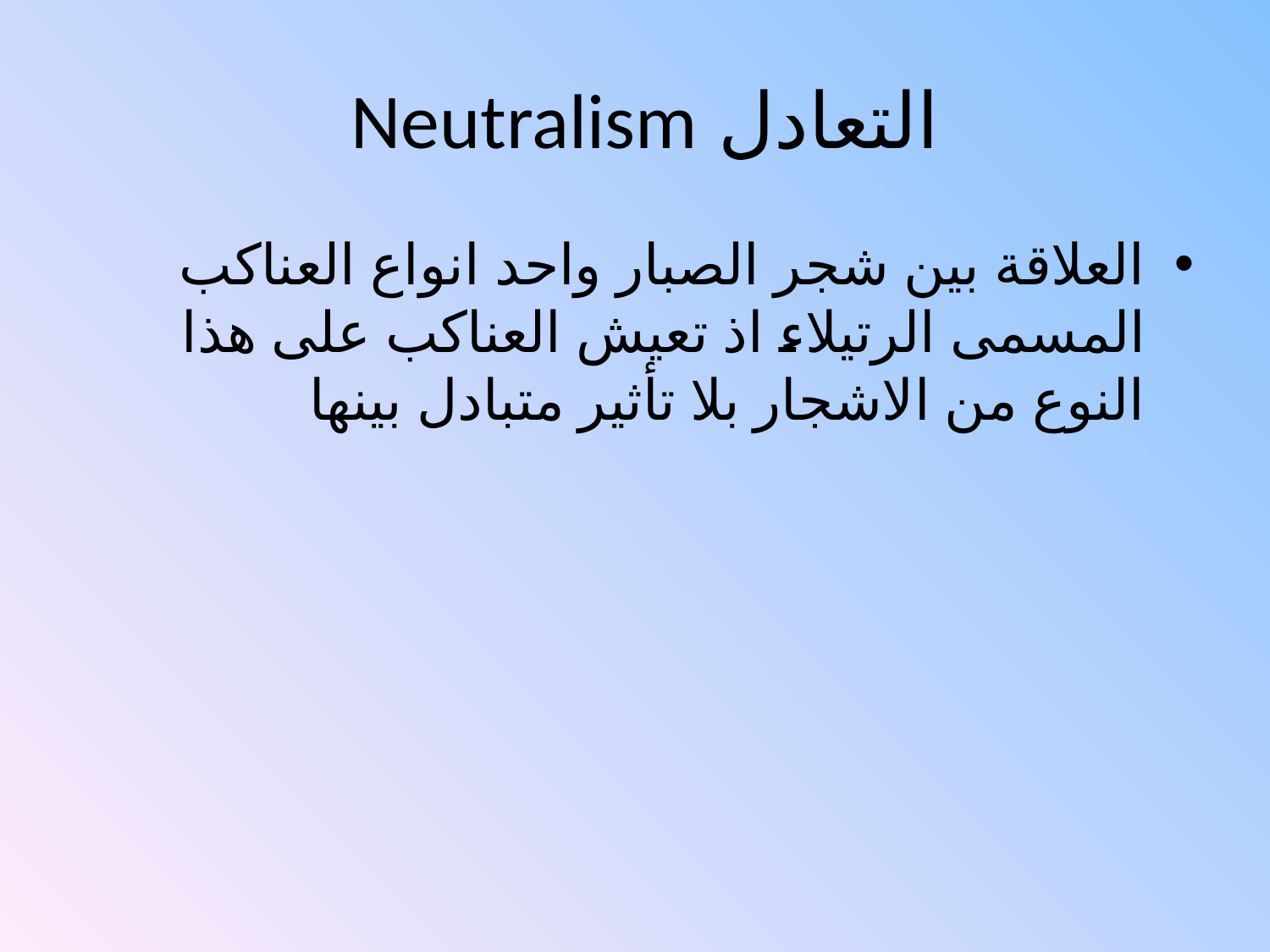

# التعادل Neutralism
العلاقة بين شجر الصبار واحد انواع العناكب المسمى الرتيلاء اذ تعيش العناكب على هذا النوع من الاشجار بلا تأثير متبادل بينها